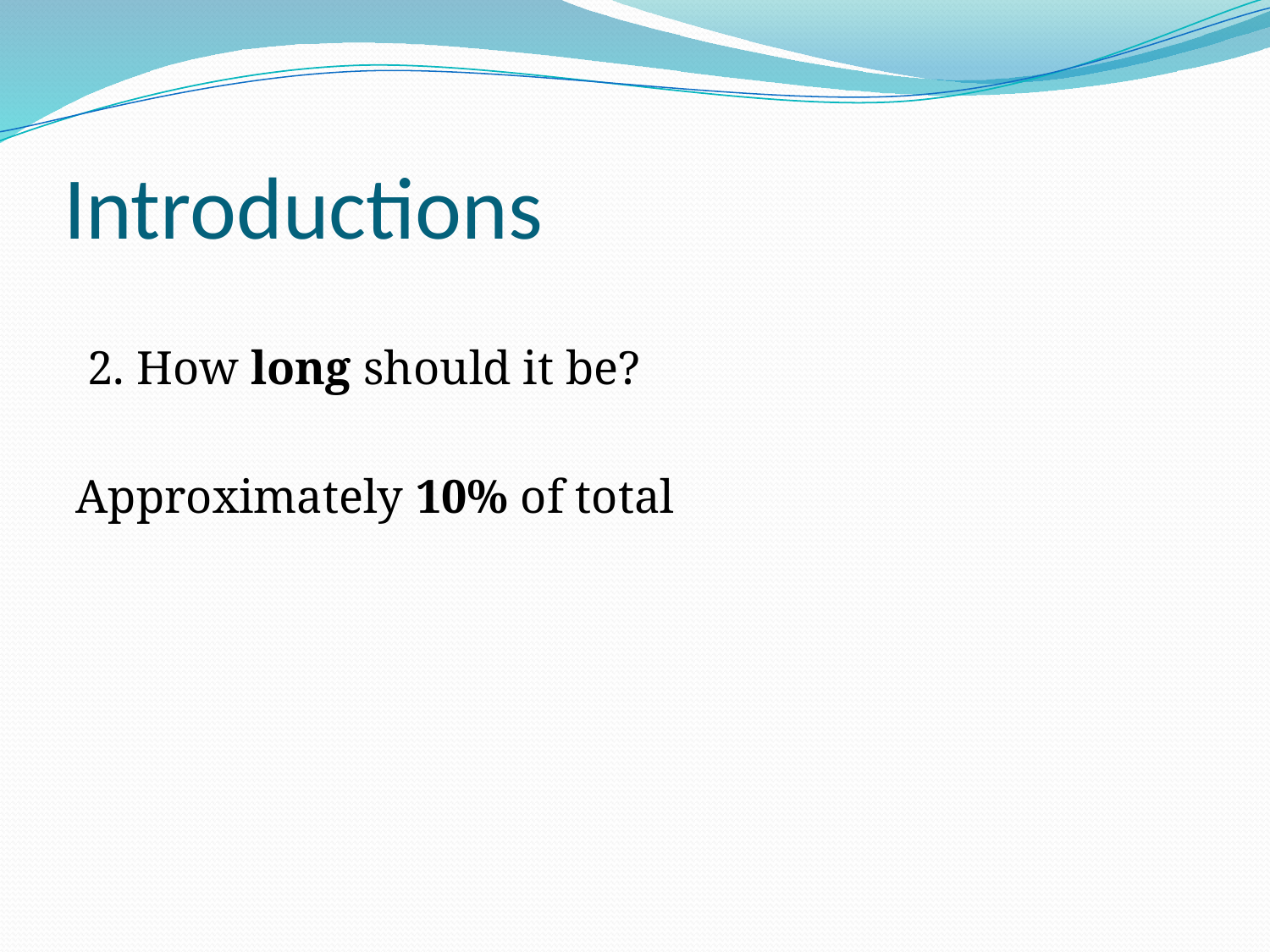

# Introductions

 2. How long should it be?

Approximately 10% of total